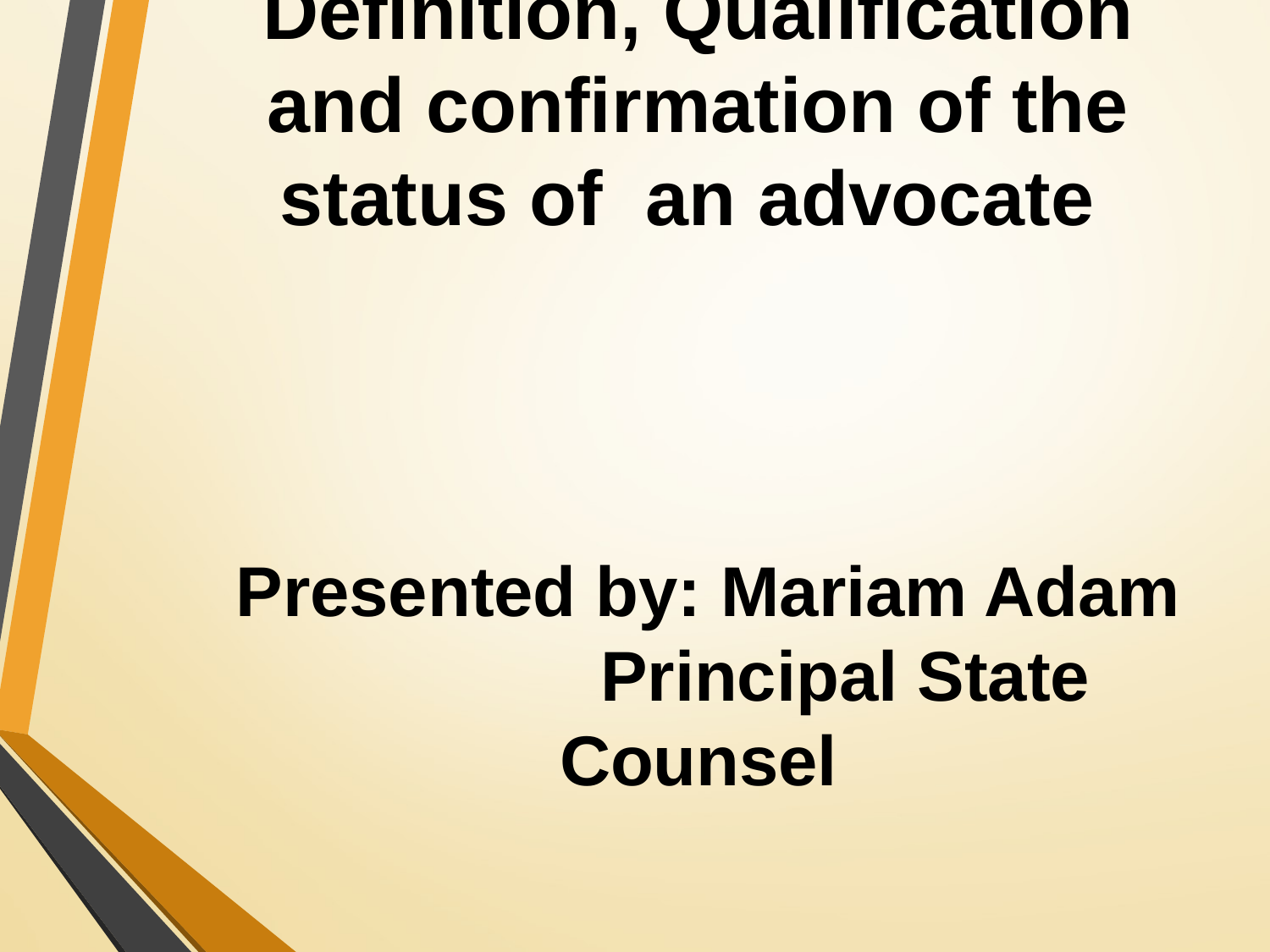

# Definition, Qualification and confirmation of the status of  an advocate Presented by: Mariam Adam Principal State Counsel